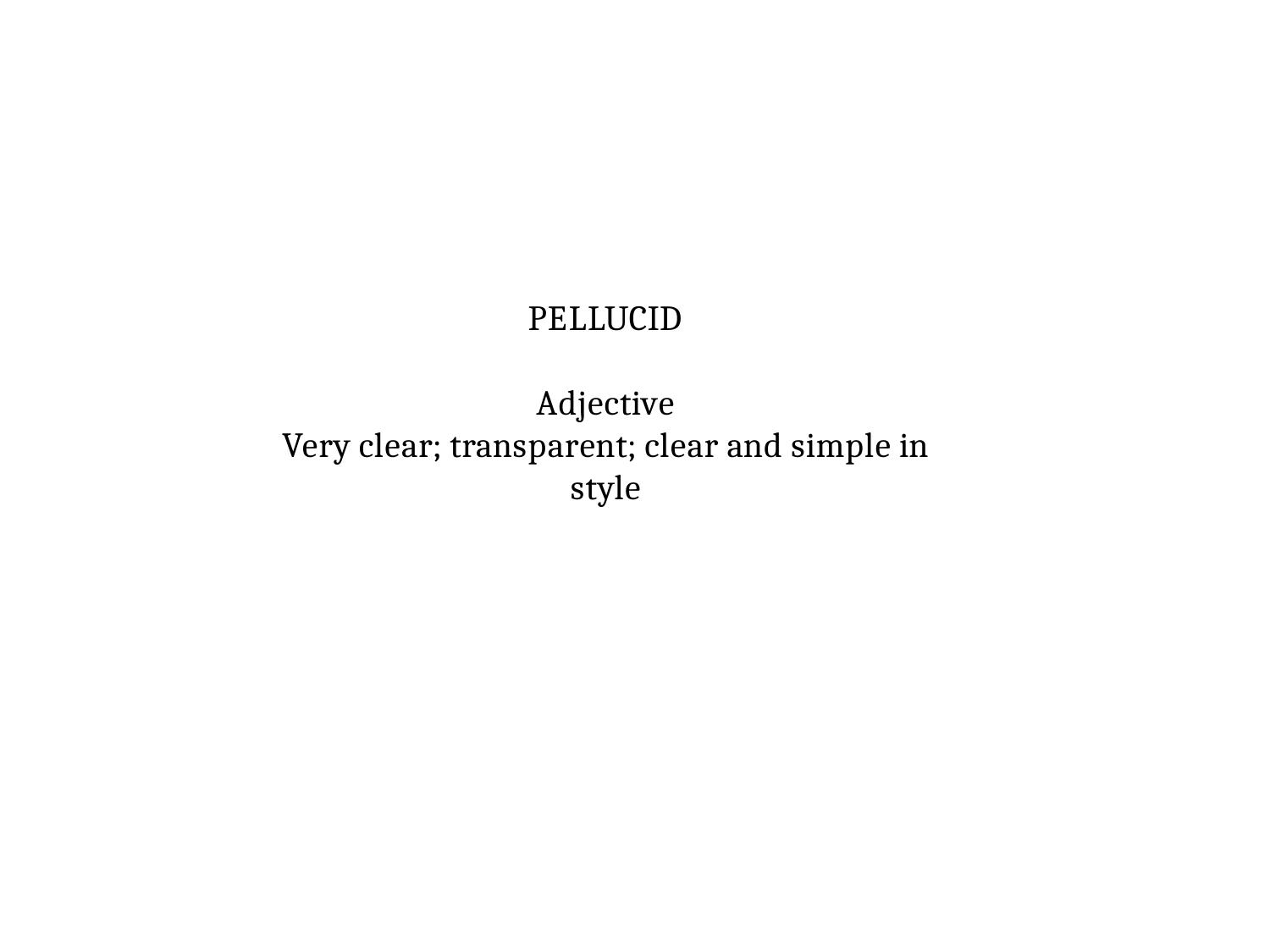

PELLUCID

Adjective
Very clear; transparent; clear and simple in style